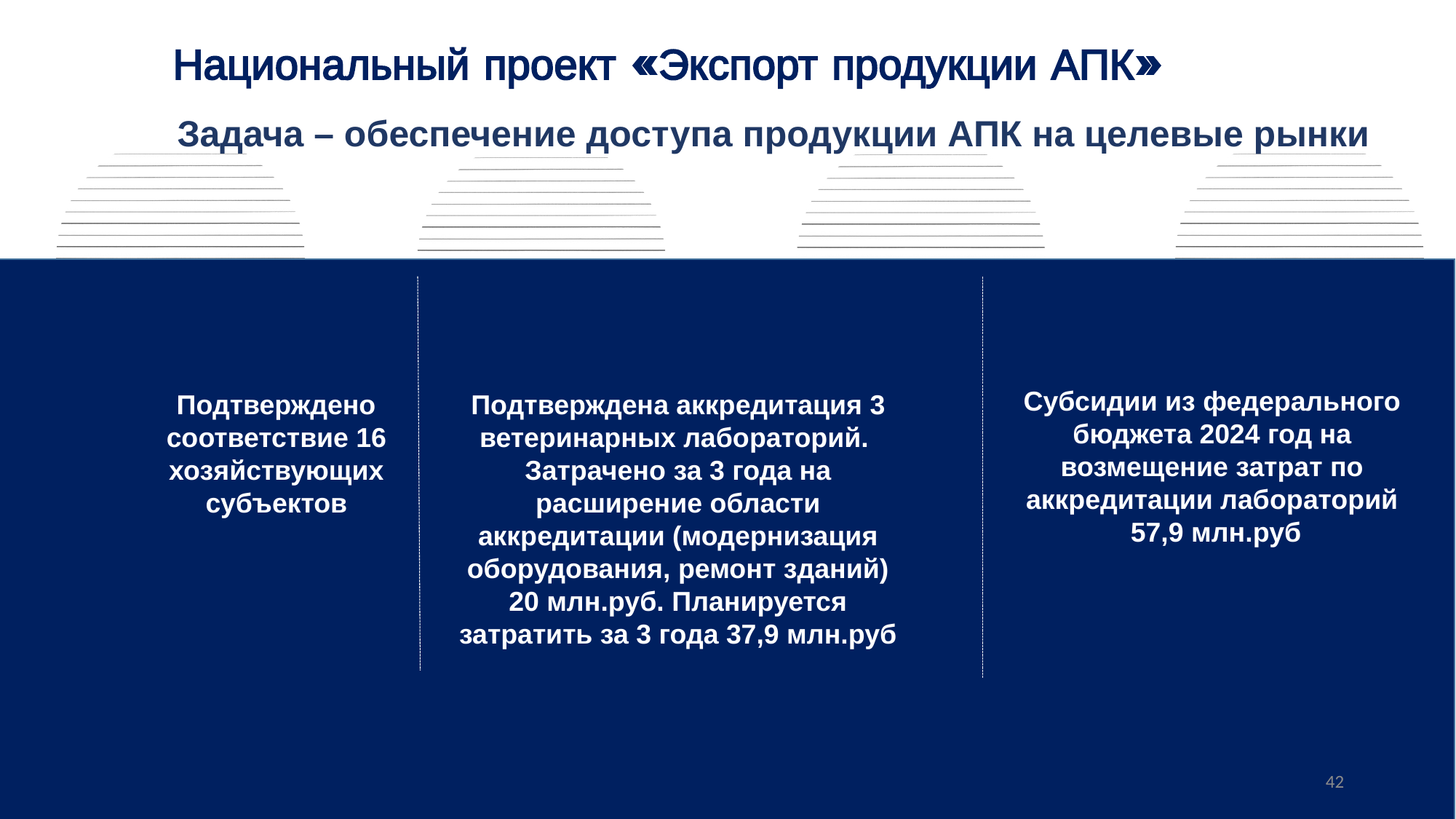

Национальный проект «Экспорт продукции АПК»
Задача – обеспечение доступа продукции АПК на целевые рынки

Субсидии из федерального бюджета 2024 год на возмещение затрат по аккредитации лабораторий
 57,9 млн.руб

Подтверждено соответствие 16 хозяйствующих субъектов
Подтверждена аккредитация 3 ветеринарных лабораторий.
Затрачено за 3 года на расширение области аккредитации (модернизация оборудования, ремонт зданий)
20 млн.руб. Планируется затратить за 3 года 37,9 млн.руб

42